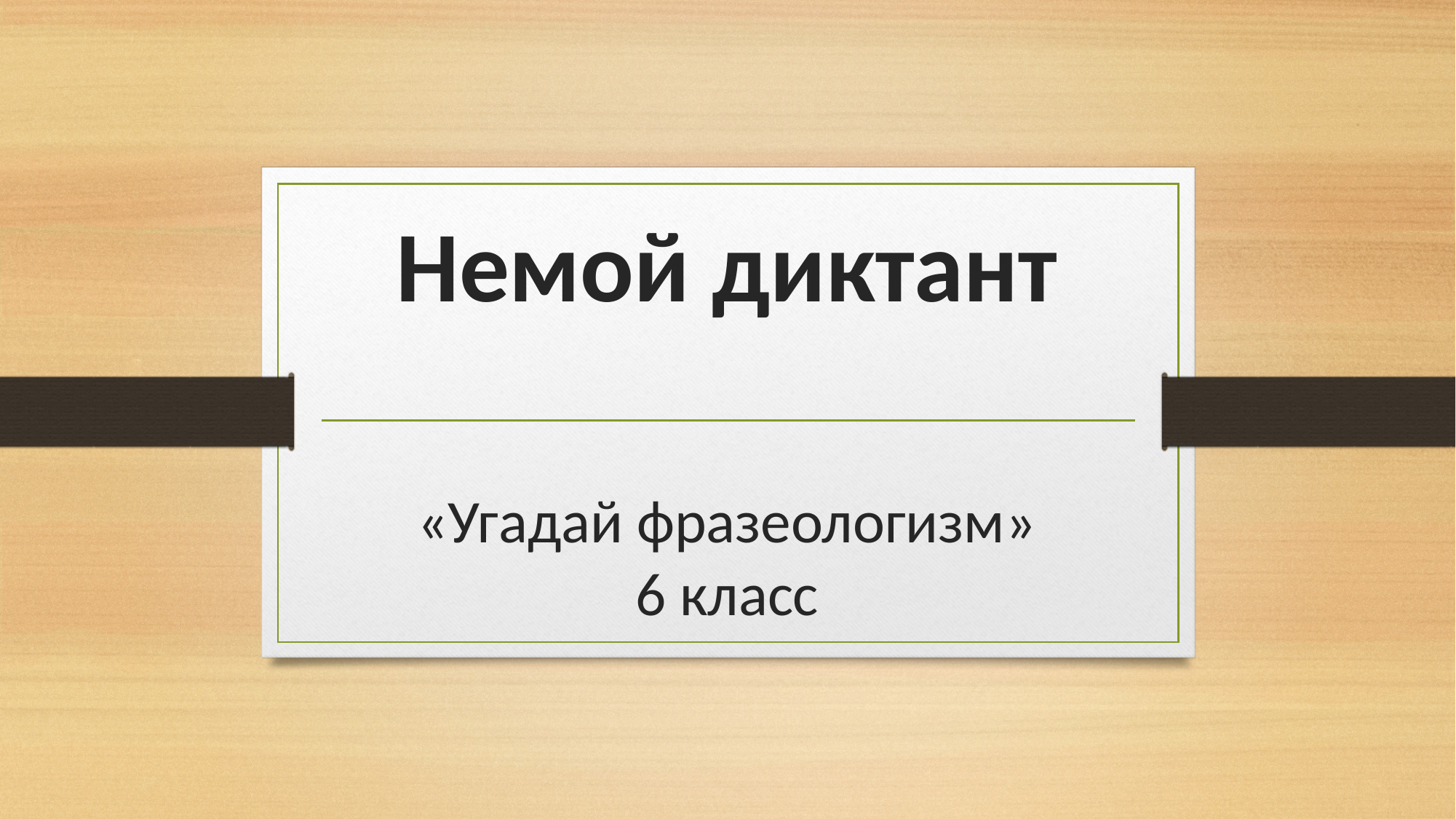

# Немой диктант «Угадай фразеологизм» 6 класс